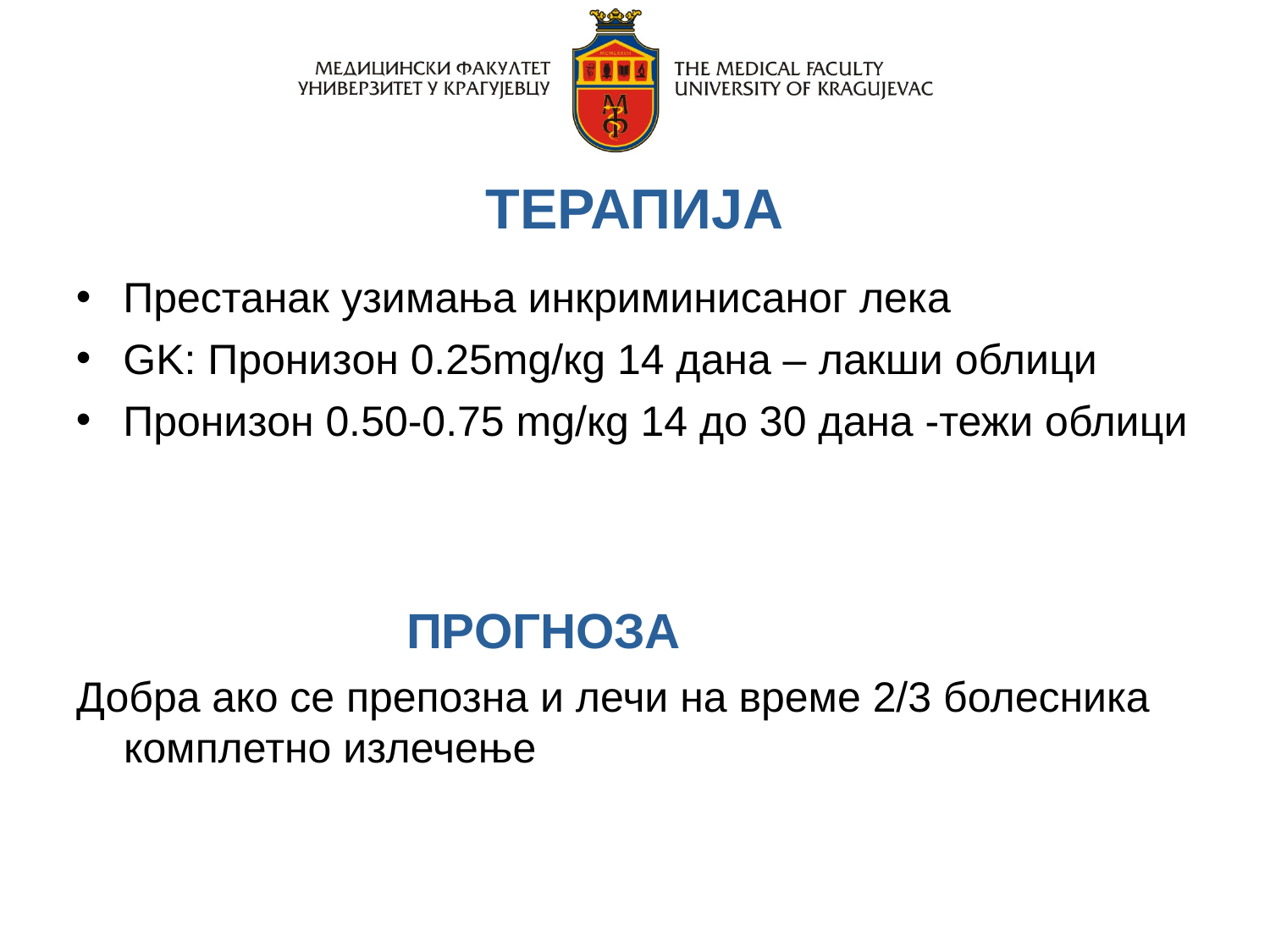

ТЕРАПИЈА
Престанак узимања инкриминисаног лека
GK: Пронизон 0.25mg/кg 14 дана – лакши облици
Пронизон 0.50-0.75 mg/кg 14 до 30 дана -тежи облици

                        ПРОГНОЗА
Добра ако се препозна и лечи на време 2/3 болесника комплетно излечење